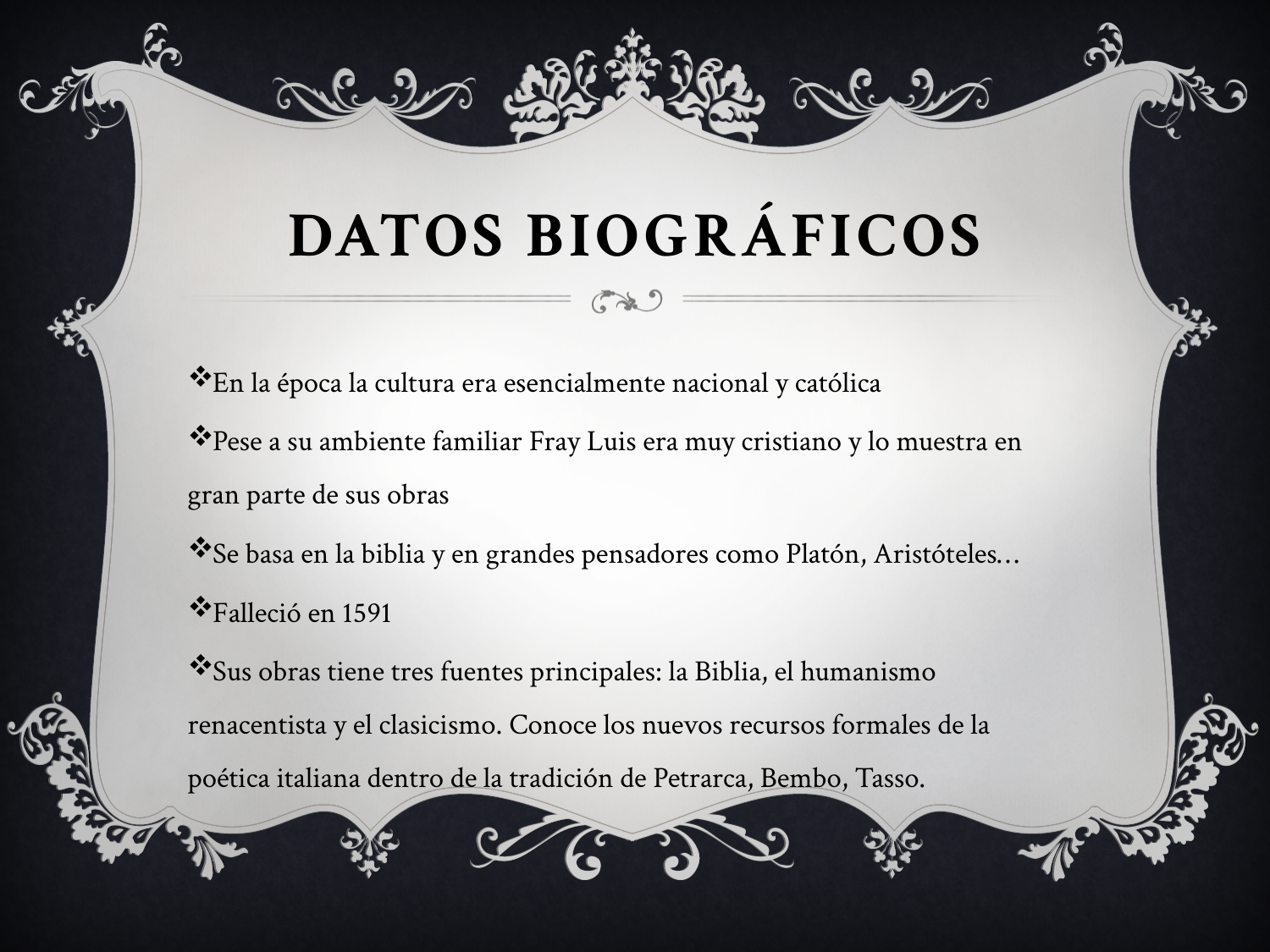

# DATOS BIOGRÁFICOS
En la época la cultura era esencialmente nacional y católica
Pese a su ambiente familiar Fray Luis era muy cristiano y lo muestra en gran parte de sus obras
Se basa en la biblia y en grandes pensadores como Platón, Aristóteles…
Falleció en 1591
Sus obras tiene tres fuentes principales: la Biblia, el humanismo renacentista y el clasicismo. Conoce los nuevos recursos formales de la poética italiana dentro de la tradición de Petrarca, Bembo, Tasso.